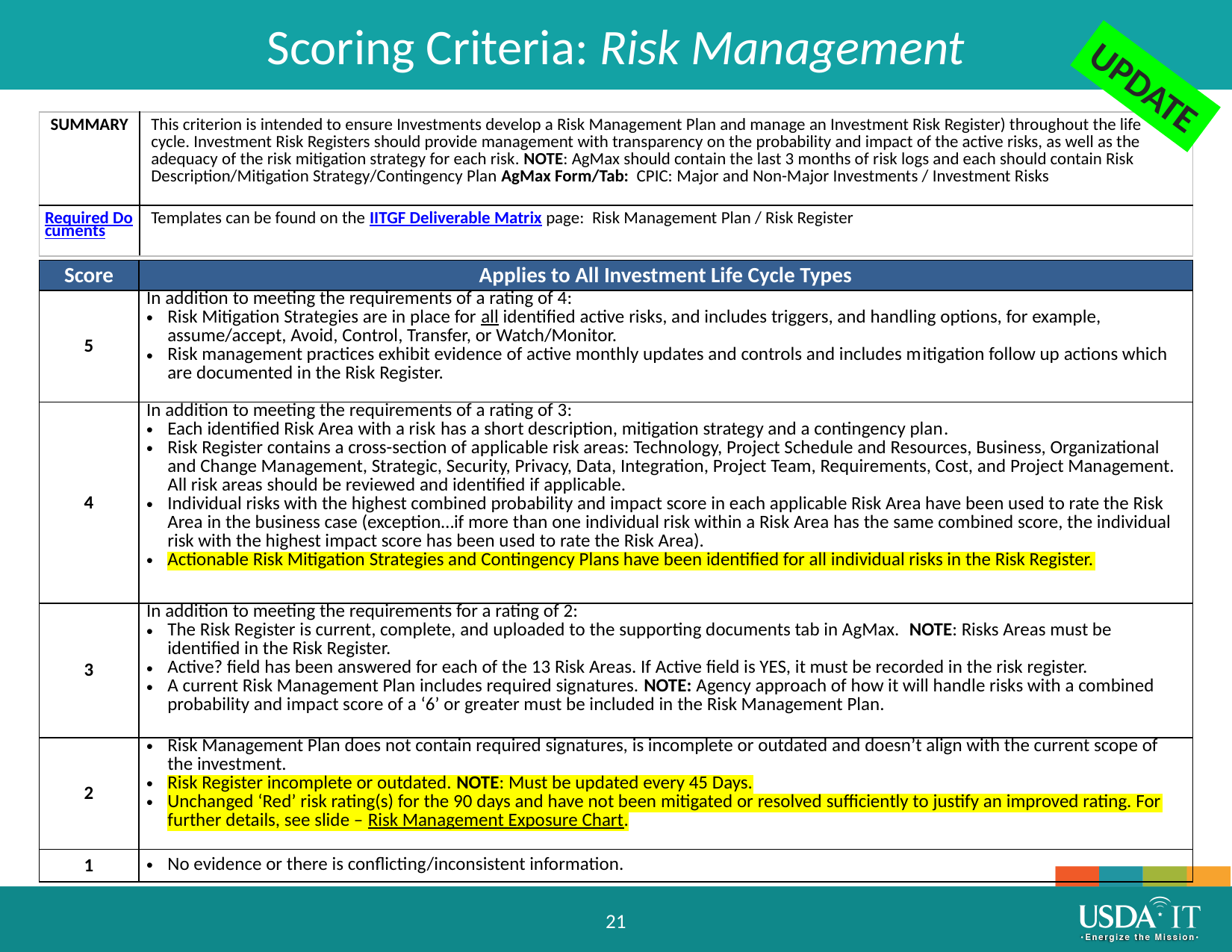

Scoring Criteria: Risk Management
UPDATE
| SUMMARY | This criterion is intended to ensure Investments develop a Risk Management Plan and manage an Investment Risk Register) throughout the life cycle. Investment Risk Registers should provide management with transparency on the probability and impact of the active risks, as well as the adequacy of the risk mitigation strategy for each risk. NOTE: AgMax should contain the last 3 months of risk logs and each should contain Risk Description/Mitigation Strategy/Contingency Plan AgMax Form/Tab: CPIC: Major and Non-Major Investments / Investment Risks |
| --- | --- |
| Required Documents | Templates can be found on the IITGF Deliverable Matrix page: Risk Management Plan / Risk Register |
| Score | Applies to All Investment Life Cycle Types |
| --- | --- |
| 5 | In addition to meeting the requirements of a rating of 4: Risk Mitigation Strategies are in place for all identified active risks, and includes triggers, and handling options, for example, assume/accept, Avoid, Control, Transfer, or Watch/Monitor. Risk management practices exhibit evidence of active monthly updates and controls and includes mitigation follow up actions which are documented in the Risk Register. |
| 4 | In addition to meeting the requirements of a rating of 3: Each identified Risk Area with a risk has a short description, mitigation strategy and a contingency plan. Risk Register contains a cross-section of applicable risk areas: Technology, Project Schedule and Resources, Business, Organizational and Change Management, Strategic, Security, Privacy, Data, Integration, Project Team, Requirements, Cost, and Project Management. All risk areas should be reviewed and identified if applicable. Individual risks with the highest combined probability and impact score in each applicable Risk Area have been used to rate the Risk Area in the business case (exception…if more than one individual risk within a Risk Area has the same combined score, the individual risk with the highest impact score has been used to rate the Risk Area). Actionable Risk Mitigation Strategies and Contingency Plans have been identified for all individual risks in the Risk Register. |
| 3 | In addition to meeting the requirements for a rating of 2: The Risk Register is current, complete, and uploaded to the supporting documents tab in AgMax. NOTE: Risks Areas must be identified in the Risk Register. Active? field has been answered for each of the 13 Risk Areas. If Active field is YES, it must be recorded in the risk register. A current Risk Management Plan includes required signatures. NOTE: Agency approach of how it will handle risks with a combined probability and impact score of a ‘6’ or greater must be included in the Risk Management Plan. |
| 2 | Risk Management Plan does not contain required signatures, is incomplete or outdated and doesn’t align with the current scope of the investment. Risk Register incomplete or outdated. NOTE: Must be updated every 45 Days. Unchanged ‘Red’ risk rating(s) for the 90 days and have not been mitigated or resolved sufficiently to justify an improved rating. For further details, see slide – Risk Management Exposure Chart. |
| 1 | No evidence or there is conflicting/inconsistent information. |
21